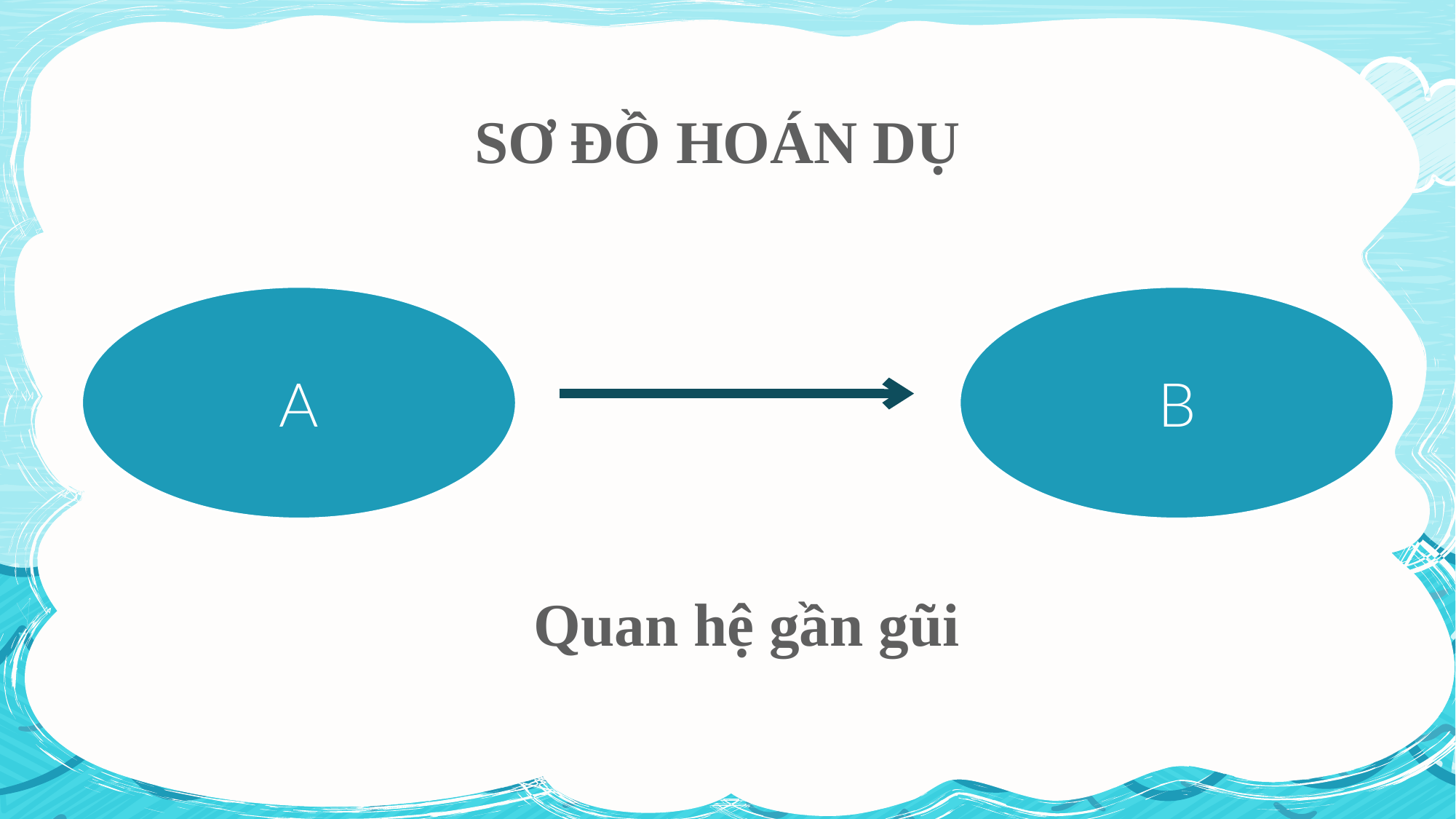

SƠ ĐỒ HOÁN DỤ
A
B
Quan hệ gần gũi